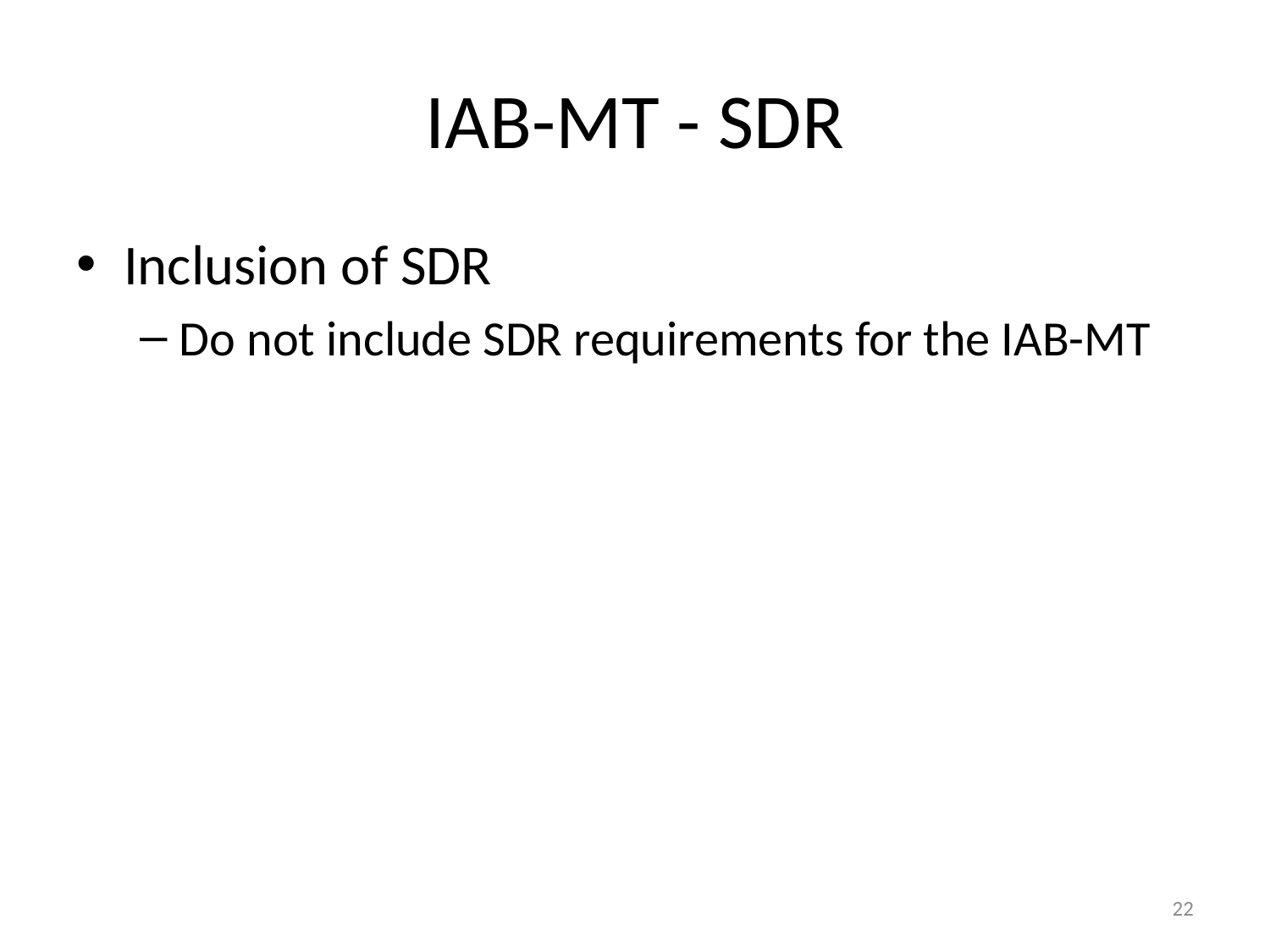

# IAB-MT - SDR
Inclusion of SDR
Do not include SDR requirements for the IAB-MT

22